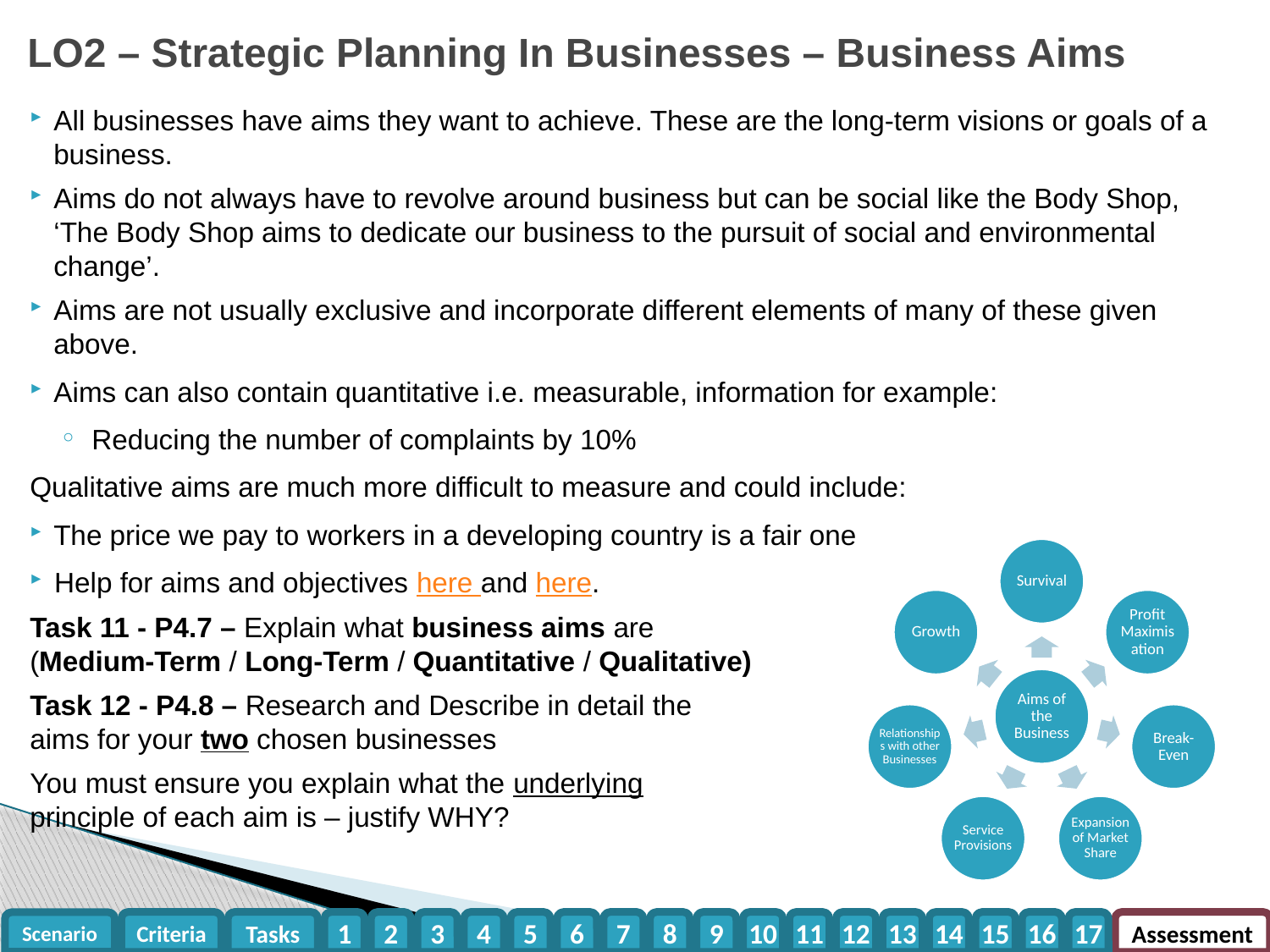

LO2 – Strategic Planning In Businesses – Business Aims
All businesses have aims they want to achieve. These are the long-term visions or goals of a business.
Aims do not always have to revolve around business but can be social like the Body Shop, ‘The Body Shop aims to dedicate our business to the pursuit of social and environmental change’.
Aims are not usually exclusive and incorporate different elements of many of these given above.
Aims can also contain quantitative i.e. measurable, information for example:
Reducing the number of complaints by 10%
Qualitative aims are much more difficult to measure and could include:
The price we pay to workers in a developing country is a fair one
Help for aims and objectives here and here.
Task 11 - P4.7 – Explain what business aims are
(Medium-Term / Long-Term / Quantitative / Qualitative)
Task 12 - P4.8 – Research and Describe in detail the
aims for your two chosen businesses
You must ensure you explain what the underlying
principle of each aim is – justify WHY?
Aims of the Business

Survival

Profit Maximisation

Break-Even

Expansion of Market Share

Service Provisions

Relationships with other Businesses

Growth